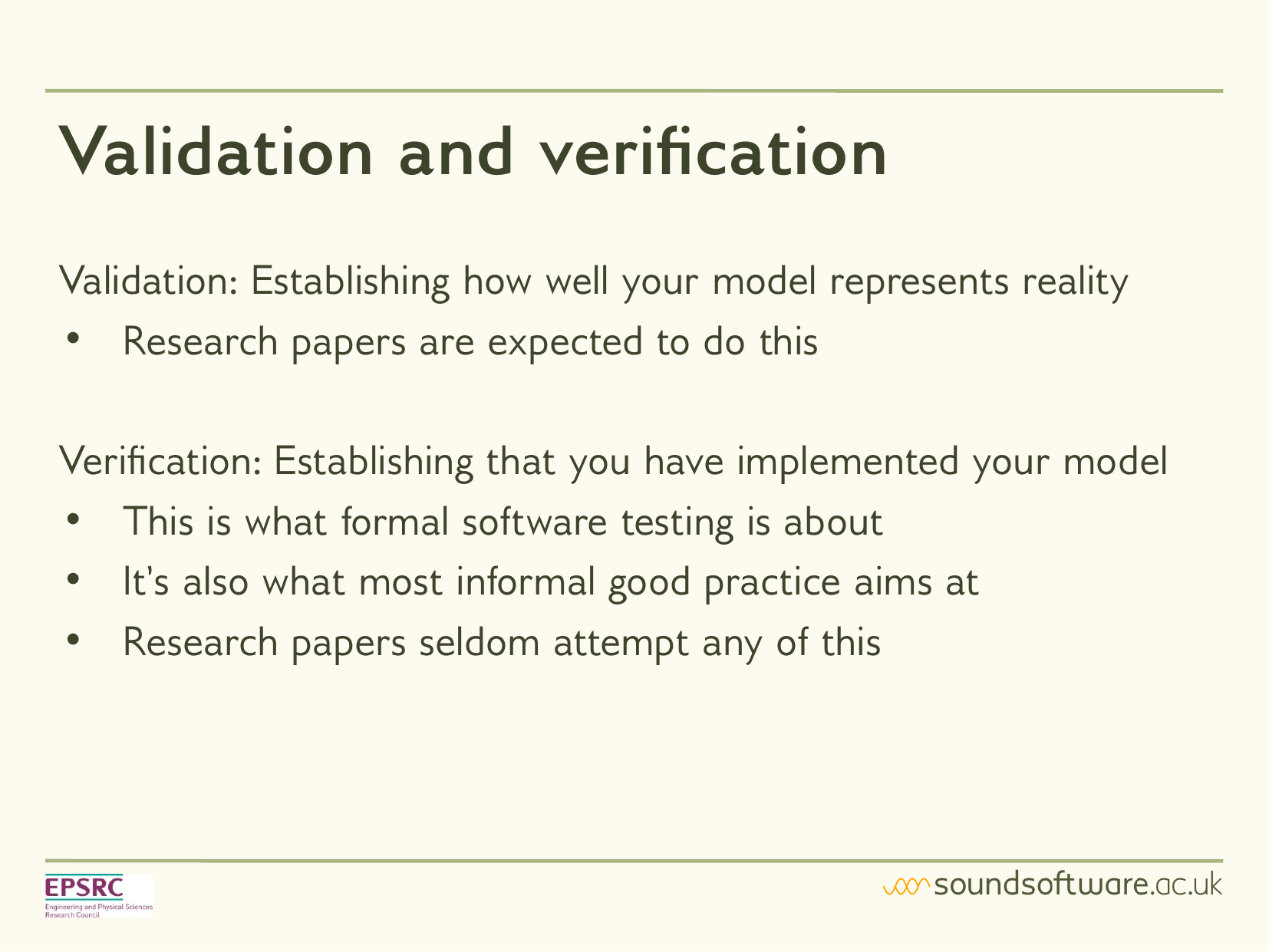

Validation and verification
Validation: Establishing how well your model represents reality
Research papers are expected to do this

Verification: Establishing that you have implemented your model
This is what formal software testing is about
It's also what most informal good practice aims at
Research papers seldom attempt any of this